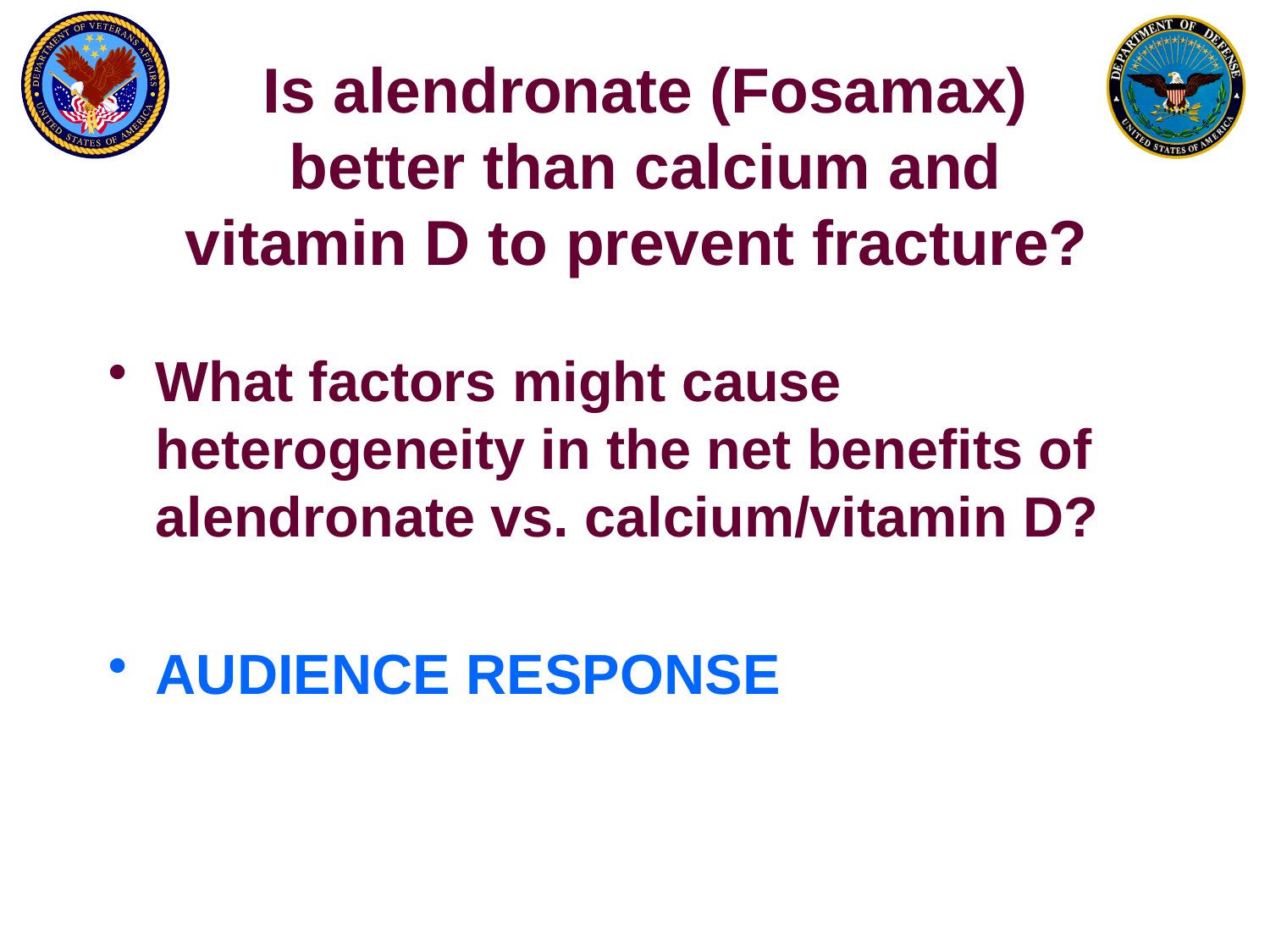

# Is alendronate (Fosamax) better than calcium and vitamin D to prevent fracture?
What factors might cause heterogeneity in the net benefits of alendronate vs. calcium/vitamin D?

AUDIENCE RESPONSE